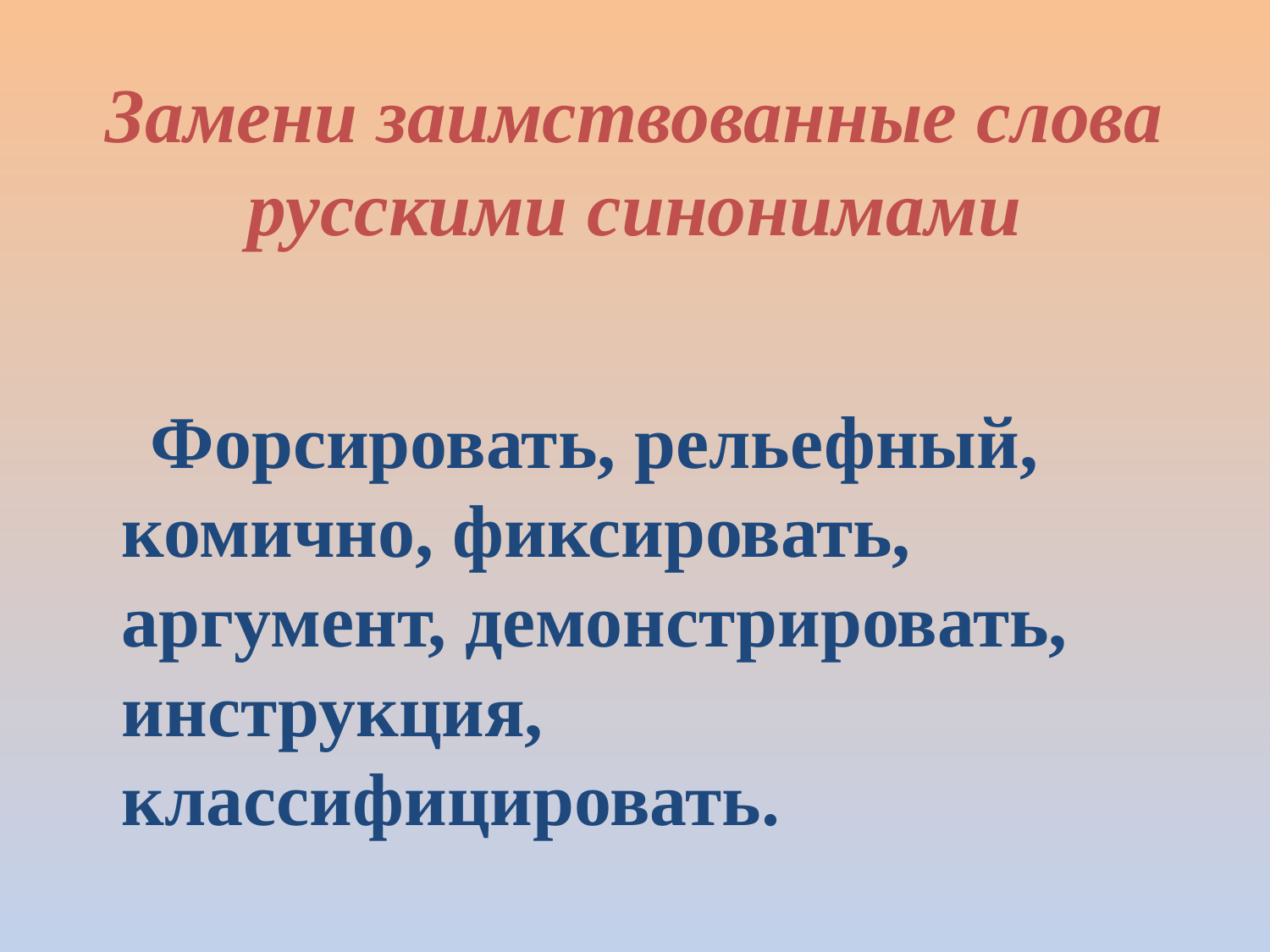

# Замени заимствованные слова русскими синонимами

    Форсировать, рельефный, комично, фиксировать, аргумент, демонстрировать, инструкция, классифицировать.